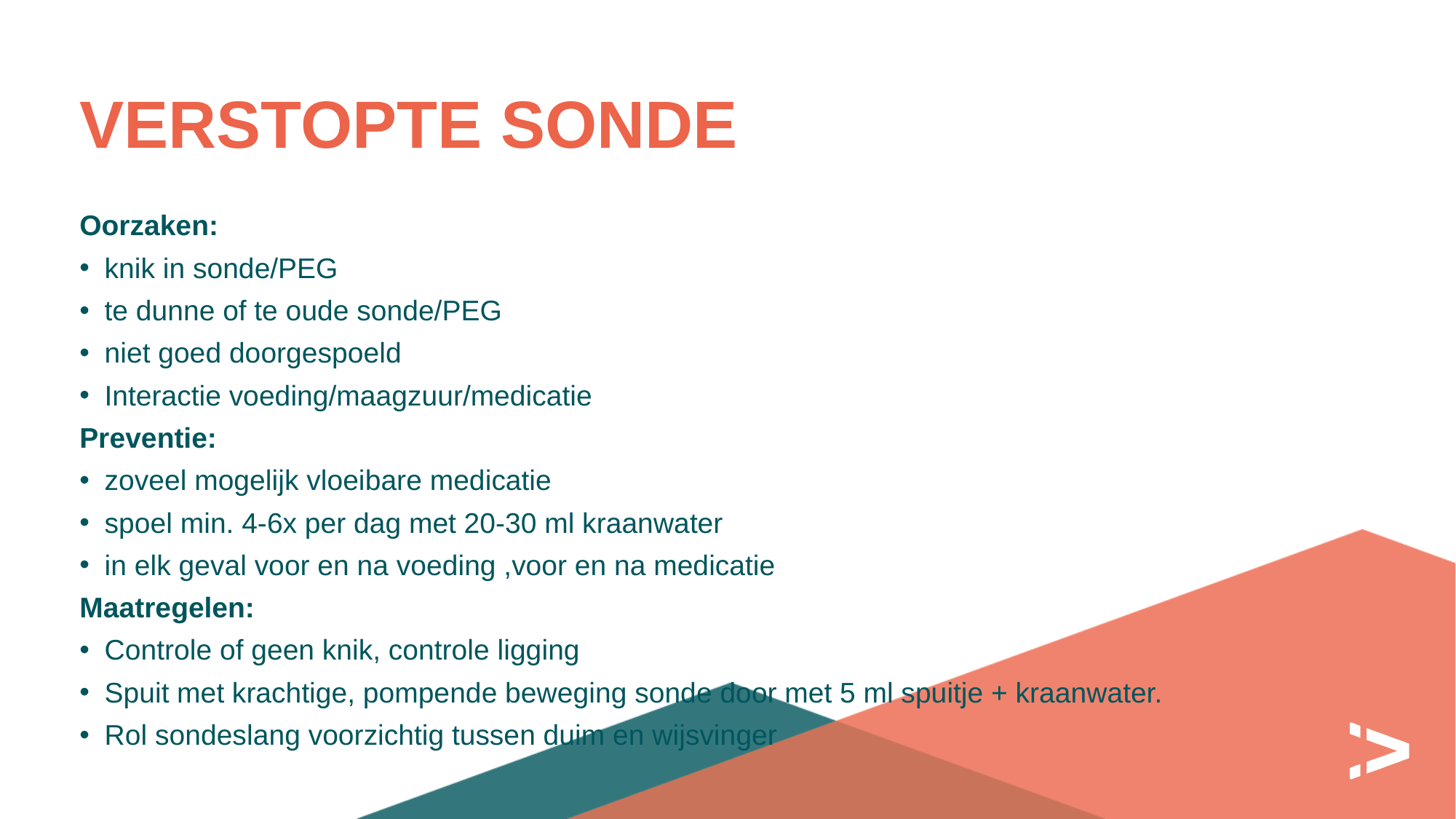

# Verstopte sonde
Oorzaken:
knik in sonde/PEG
te dunne of te oude sonde/PEG
niet goed doorgespoeld
Interactie voeding/maagzuur/medicatie
Preventie:
zoveel mogelijk vloeibare medicatie
spoel min. 4-6x per dag met 20-30 ml kraanwater
in elk geval voor en na voeding ,voor en na medicatie
Maatregelen:
Controle of geen knik, controle ligging
Spuit met krachtige, pompende beweging sonde door met 5 ml spuitje + kraanwater.
Rol sondeslang voorzichtig tussen duim en wijsvinger